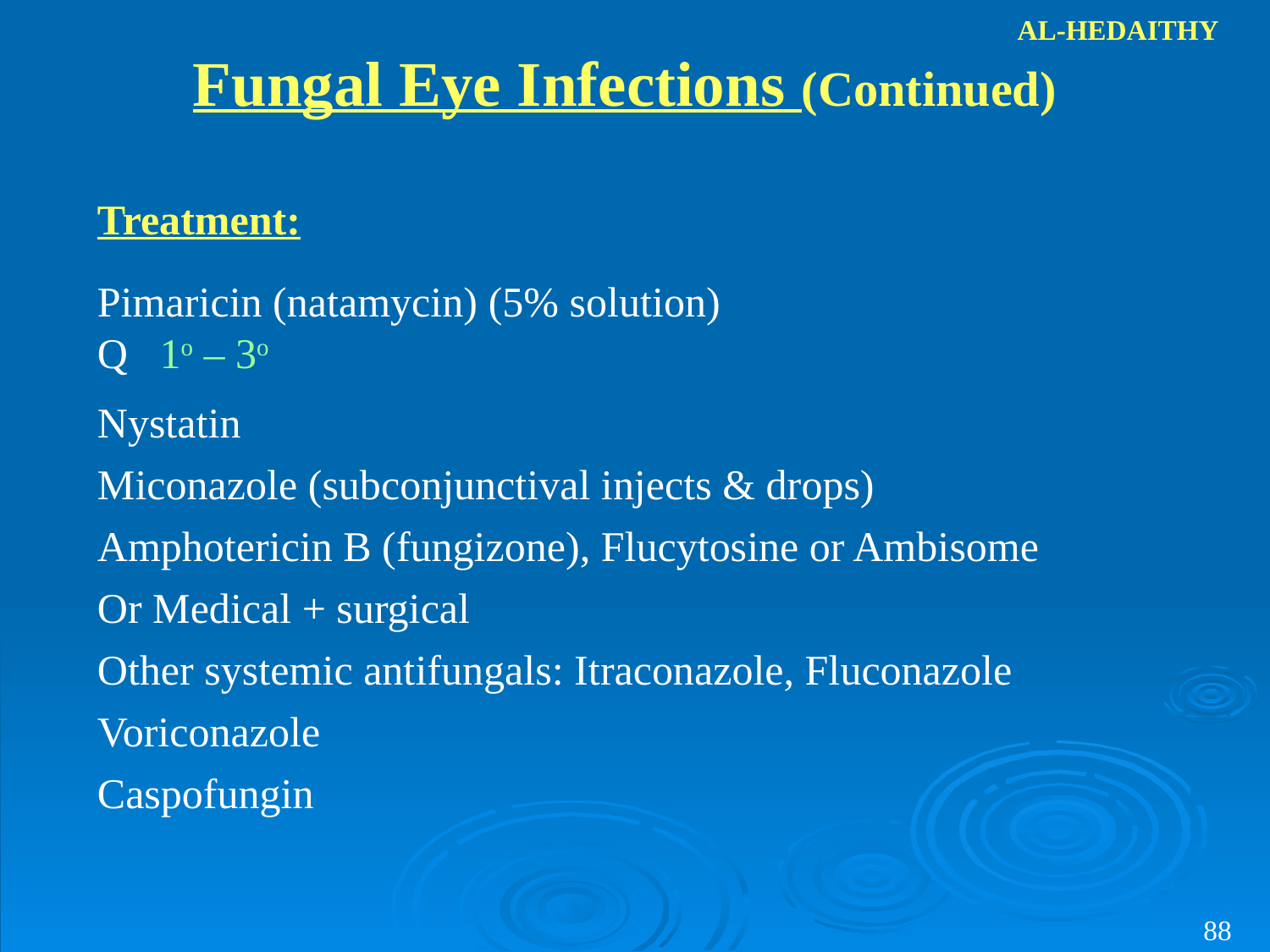

AL-HEDAITHY
Fungal Eye Infections (Continued)
Treatment:
Pimaricin (natamycin) (5% solution)
Q   1o – 3o
Nystatin
Miconazole (subconjunctival injects & drops)
Amphotericin B (fungizone), Flucytosine or Ambisome
Or Medical + surgical
Other systemic antifungals: Itraconazole, Fluconazole
Voriconazole
Caspofungin
88